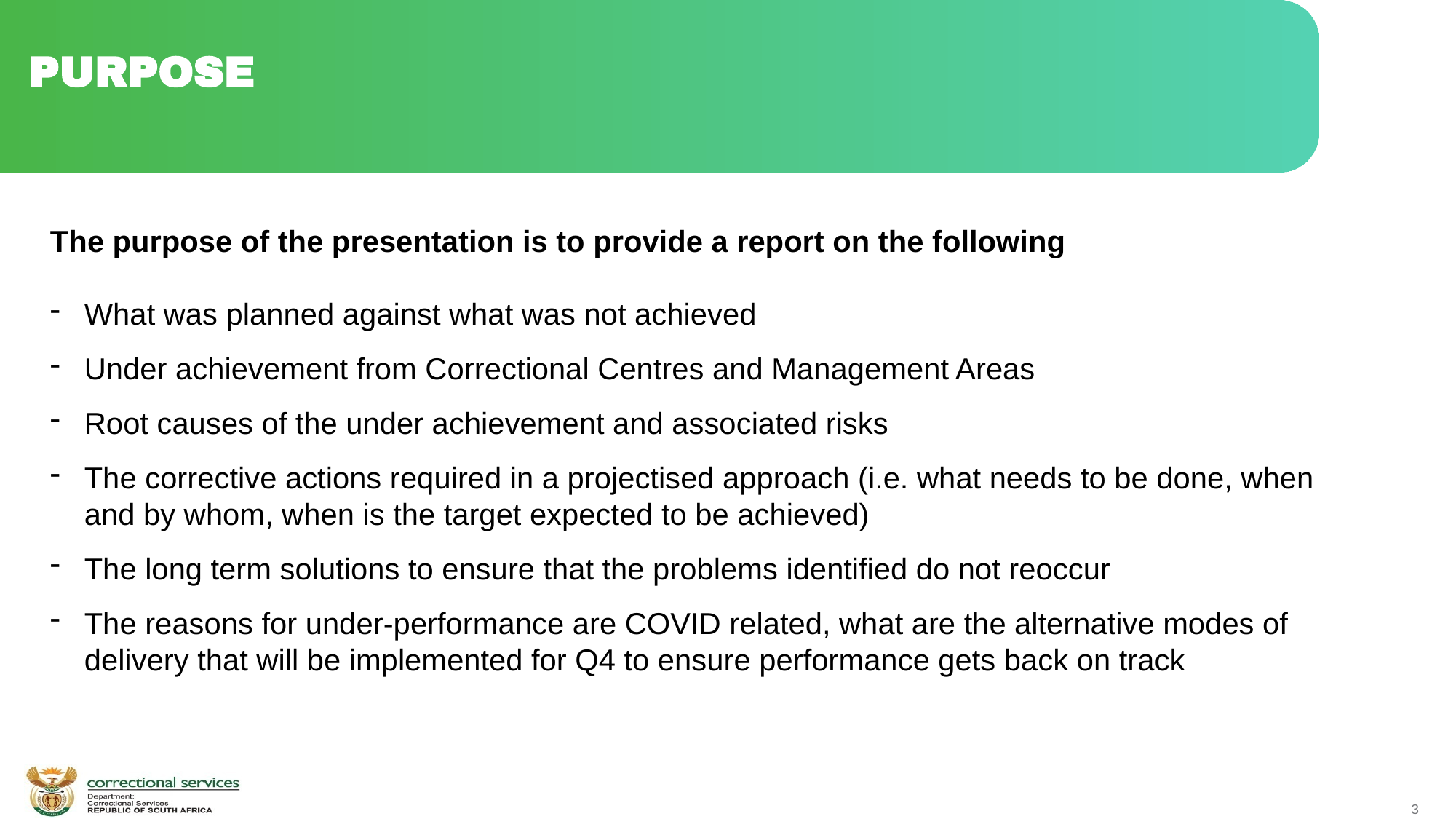

# PURPOSE
The purpose of the presentation is to provide a report on the following

What was planned against what was not achieved
Under achievement from Correctional Centres and Management Areas
Root causes of the under achievement and associated risks
The corrective actions required in a projectised approach (i.e. what needs to be done, when and by whom, when is the target expected to be achieved)
The long term solutions to ensure that the problems identified do not reoccur
The reasons for under-performance are COVID related, what are the alternative modes of delivery that will be implemented for Q4 to ensure performance gets back on track